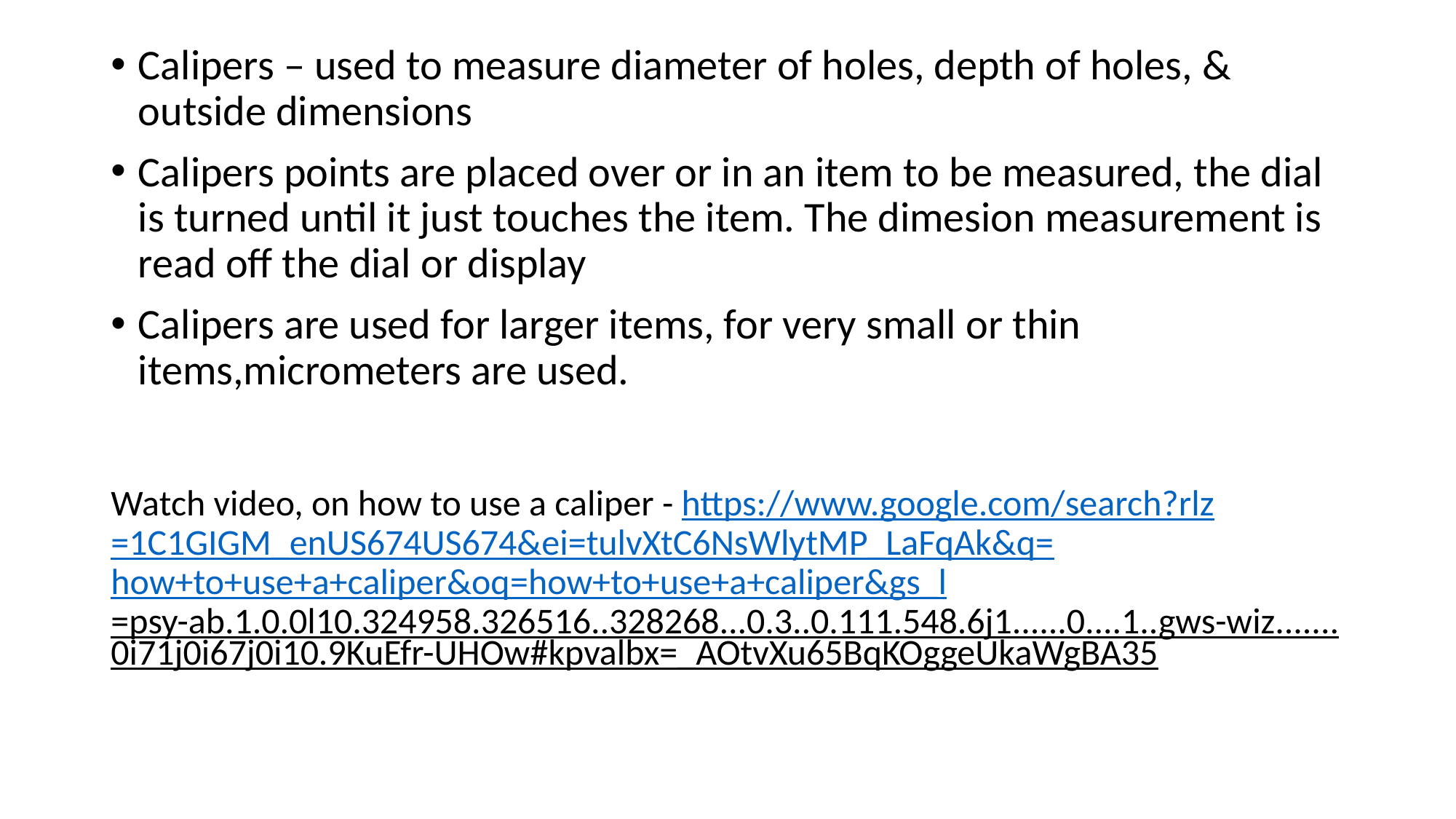

Calipers – used to measure diameter of holes, depth of holes, & outside dimensions
Calipers points are placed over or in an item to be measured, the dial is turned until it just touches the item. The dimesion measurement is read off the dial or display
Calipers are used for larger items, for very small or thin items,micrometers are used.
# Watch video, on how to use a caliper - https://www.google.com/search?rlz=1C1GIGM_enUS674US674&ei=tulvXtC6NsWlytMP_LaFqAk&q=how+to+use+a+caliper&oq=how+to+use+a+caliper&gs_l=psy-ab.1.0.0l10.324958.326516..328268...0.3..0.111.548.6j1......0....1..gws-wiz.......0i71j0i67j0i10.9KuEfr-UHOw#kpvalbx=_AOtvXu65BqKOggeUkaWgBA35